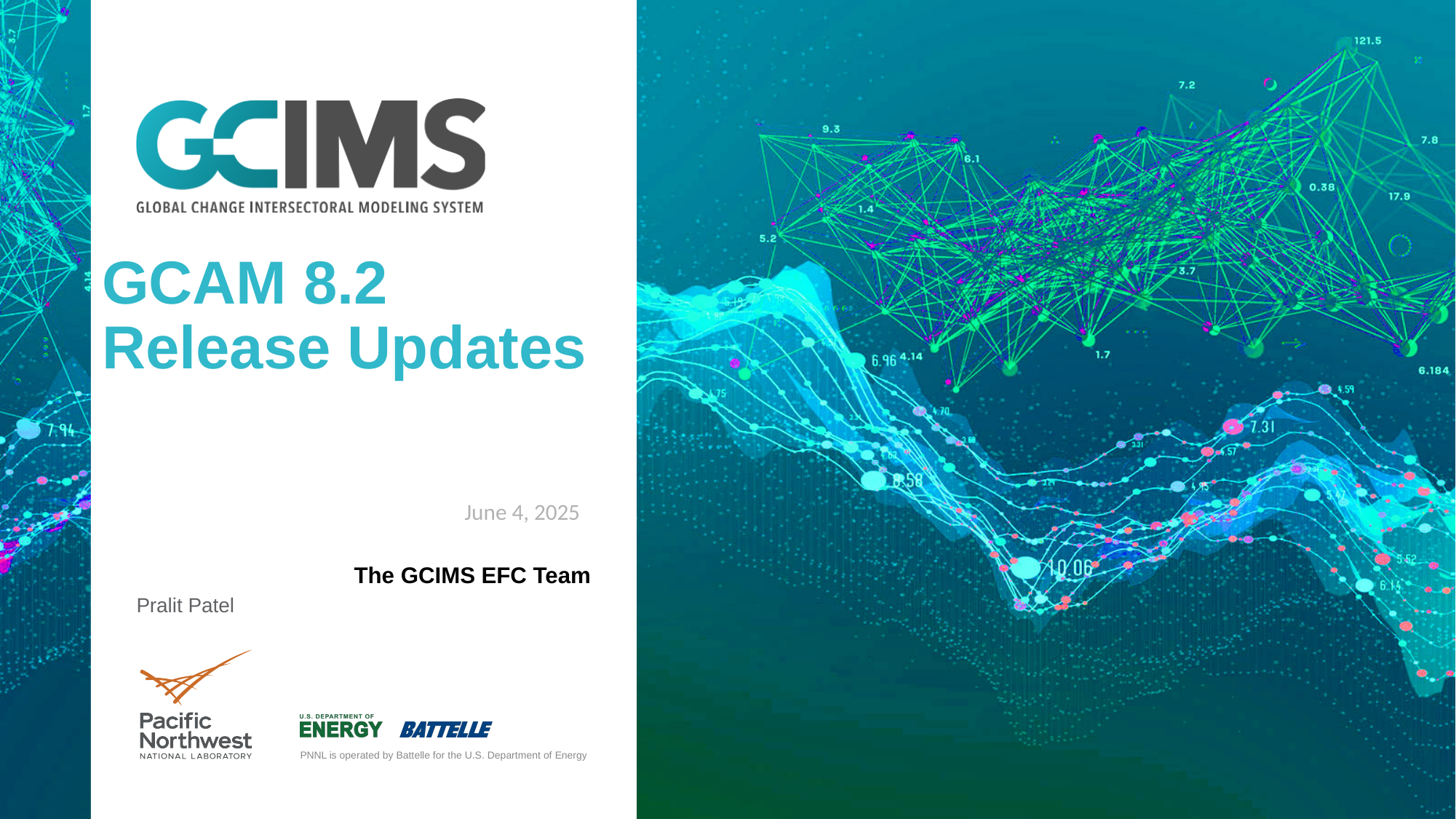

# GCAM 8.2 Release Updates
June 4, 2025
The GCIMS EFC Team
Pralit Patel